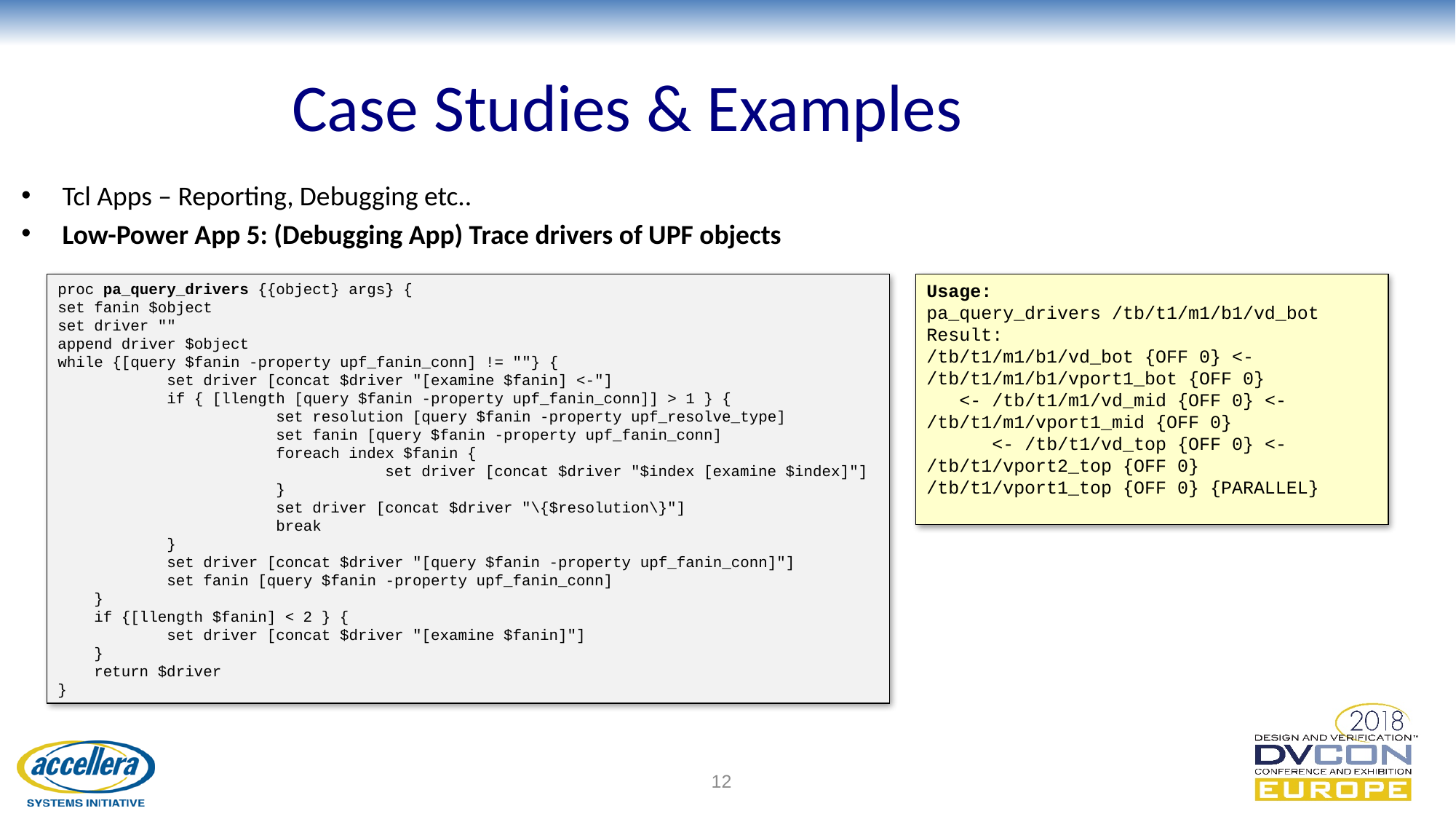

# Case Studies & Examples
Tcl Apps – Reporting, Debugging etc..
Low-Power App 5: (Debugging App) Trace drivers of UPF objects

proc pa_query_drivers {{object} args} {
set fanin $object
set driver ""
append driver $object
while {[query $fanin -property upf_fanin_conn] != ""} {
	set driver [concat $driver "[examine $fanin] <-"]
	if { [llength [query $fanin -property upf_fanin_conn]] > 1 } {
		set resolution [query $fanin -property upf_resolve_type]
		set fanin [query $fanin -property upf_fanin_conn]
		foreach index $fanin {
			set driver [concat $driver "$index [examine $index]"]
		}
		set driver [concat $driver "\{$resolution\}"]
		break
	}
	set driver [concat $driver "[query $fanin -property upf_fanin_conn]"]
	set fanin [query $fanin -property upf_fanin_conn]
    }
    if {[llength $fanin] < 2 } {
	set driver [concat $driver "[examine $fanin]"]
    }
    return $driver
}
Usage:
pa_query_drivers /tb/t1/m1/b1/vd_bot
Result:
/tb/t1/m1/b1/vd_bot {OFF 0} <- /tb/t1/m1/b1/vport1_bot {OFF 0}
   <- /tb/t1/m1/vd_mid {OFF 0} <- /tb/t1/m1/vport1_mid {OFF 0}
      <- /tb/t1/vd_top {OFF 0} <- /tb/t1/vport2_top {OFF 0} /tb/t1/vport1_top {OFF 0} {PARALLEL}

12